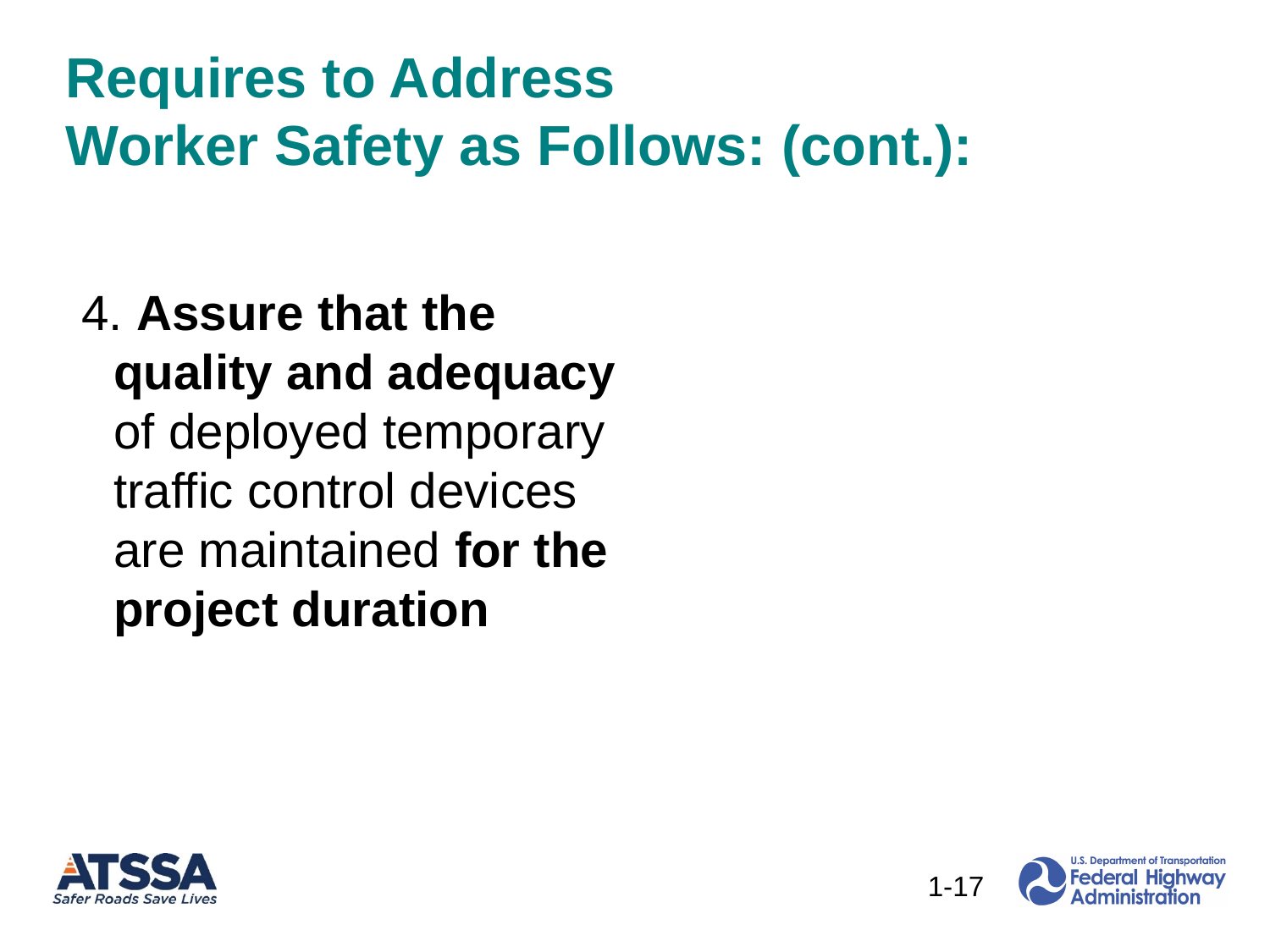

# Requires to Address Worker Safety as Follows: (cont.):
4. Assure that the quality and adequacy of deployed temporary traffic control devices are maintained for the project duration